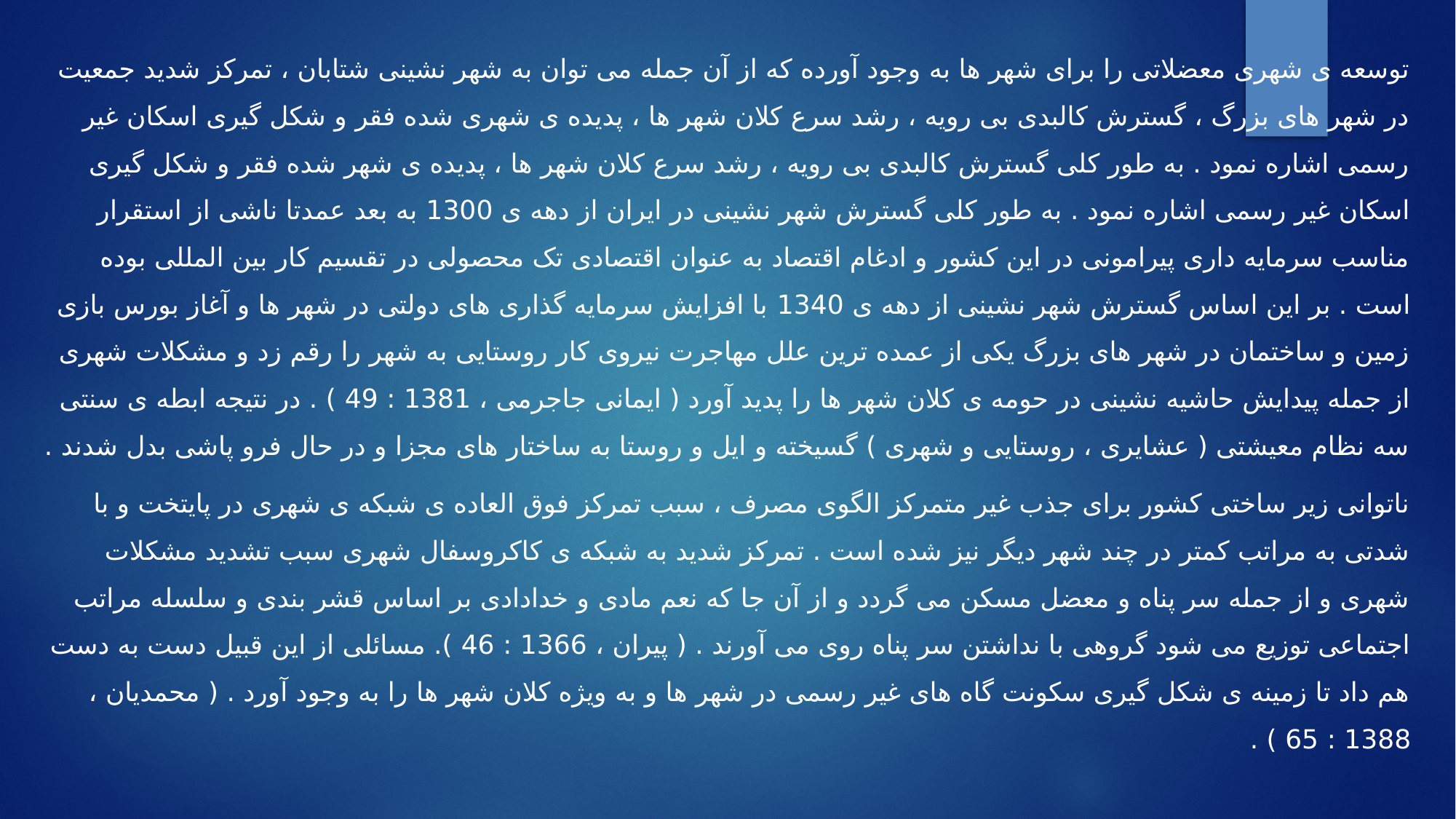

توسعه ی شهری معضلاتی را برای شهر ها به وجود آورده که از آن جمله می توان به شهر نشینی شتابان ، تمرکز شدید جمعیت در شهر های بزرگ ، گسترش کالبدی بی رویه ، رشد سرع کلان شهر ها ، پدیده ی شهری شده فقر و شکل گیری اسکان غیر رسمی اشاره نمود . به طور کلی گسترش کالبدی بی رویه ، رشد سرع کلان شهر ها ، پدیده ی شهر شده فقر و شکل گیری اسکان غیر رسمی اشاره نمود . به طور کلی گسترش شهر نشینی در ایران از دهه ی 1300 به بعد عمدتا ناشی از استقرار مناسب سرمایه داری پیرامونی در این کشور و ادغام اقتصاد به عنوان اقتصادی تک محصولی در تقسیم کار بین المللی بوده است . بر این اساس گسترش شهر نشینی از دهه ی 1340 با افزایش سرمایه گذاری های دولتی در شهر ها و آغاز بورس بازی زمین و ساختمان در شهر های بزرگ یکی از عمده ترین علل مهاجرت نیروی کار روستایی به شهر را رقم زد و مشکلات شهری از جمله پیدایش حاشیه نشینی در حومه ی کلان شهر ها را پدید آورد ( ایمانی جاجرمی ، 1381 : 49 ) . در نتیجه ابطه ی سنتی سه نظام معیشتی ( عشایری ، روستایی و شهری ) گسیخته و ایل و روستا به ساختار های مجزا و در حال فرو پاشی بدل شدند .
ناتوانی زیر ساختی کشور برای جذب غیر متمرکز الگوی مصرف ، سبب تمرکز فوق العاده ی شبکه ی شهری در پایتخت و با شدتی به مراتب کمتر در چند شهر دیگر نیز شده است . تمرکز شدید به شبکه ی کاکروسفال شهری سبب تشدید مشکلات شهری و از جمله سر پناه و معضل مسکن می گردد و از آن جا که نعم مادی و خدادادی بر اساس قشر بندی و سلسله مراتب اجتماعی توزیع می شود گروهی با نداشتن سر پناه روی می آورند . ( پیران ، 1366 : 46 ). مسائلی از این قبیل دست به دست هم داد تا زمینه ی شکل گیری سکونت گاه های غیر رسمی در شهر ها و به ویژه کلان شهر ها را به وجود آورد . ( محمدیان ، 1388 : 65 ) .